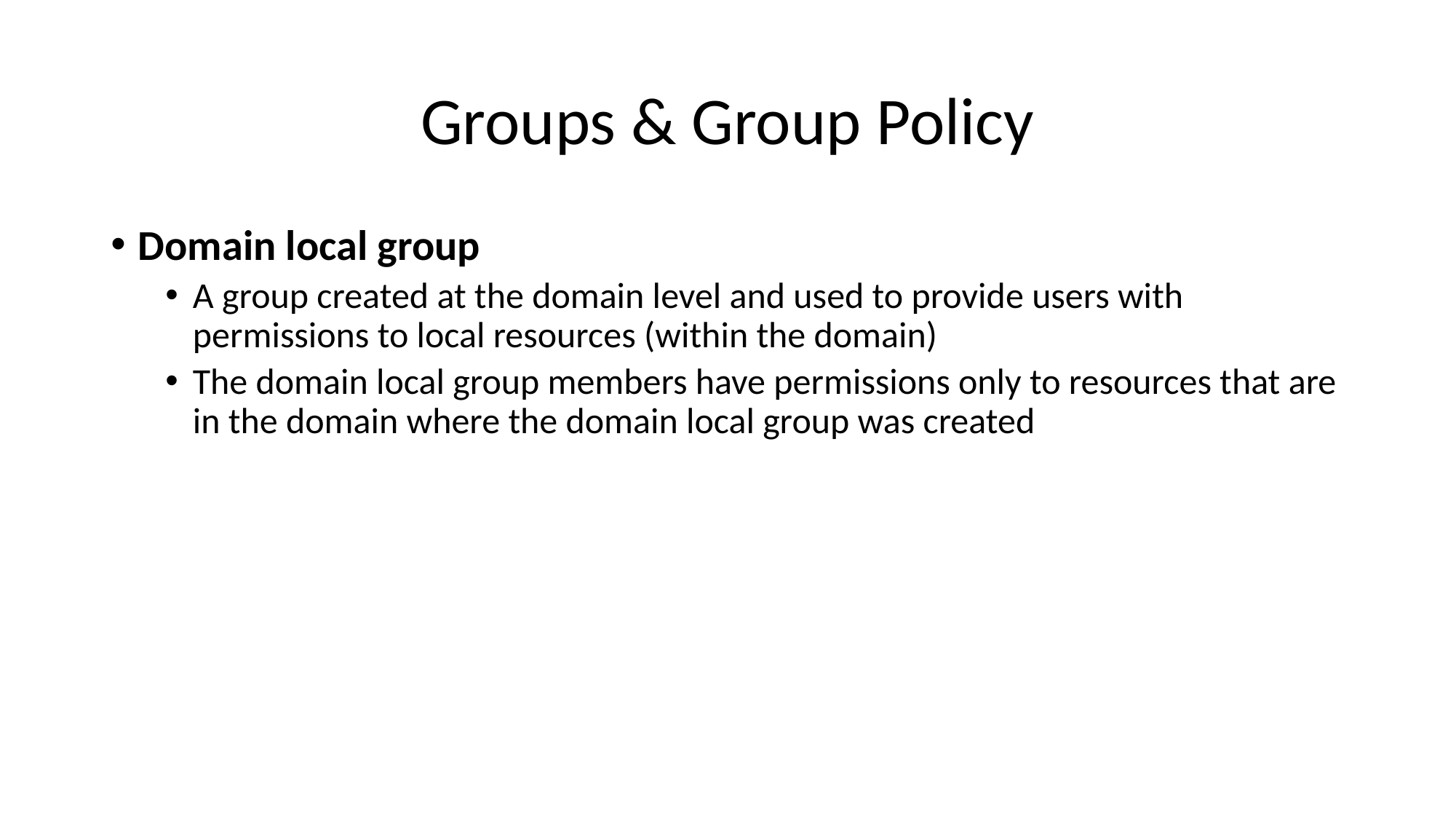

# Groups & Group Policy
Domain local group
A group created at the domain level and used to provide users with permissions to local resources (within the domain)
The domain local group members have permissions only to resources that are in the domain where the domain local group was created